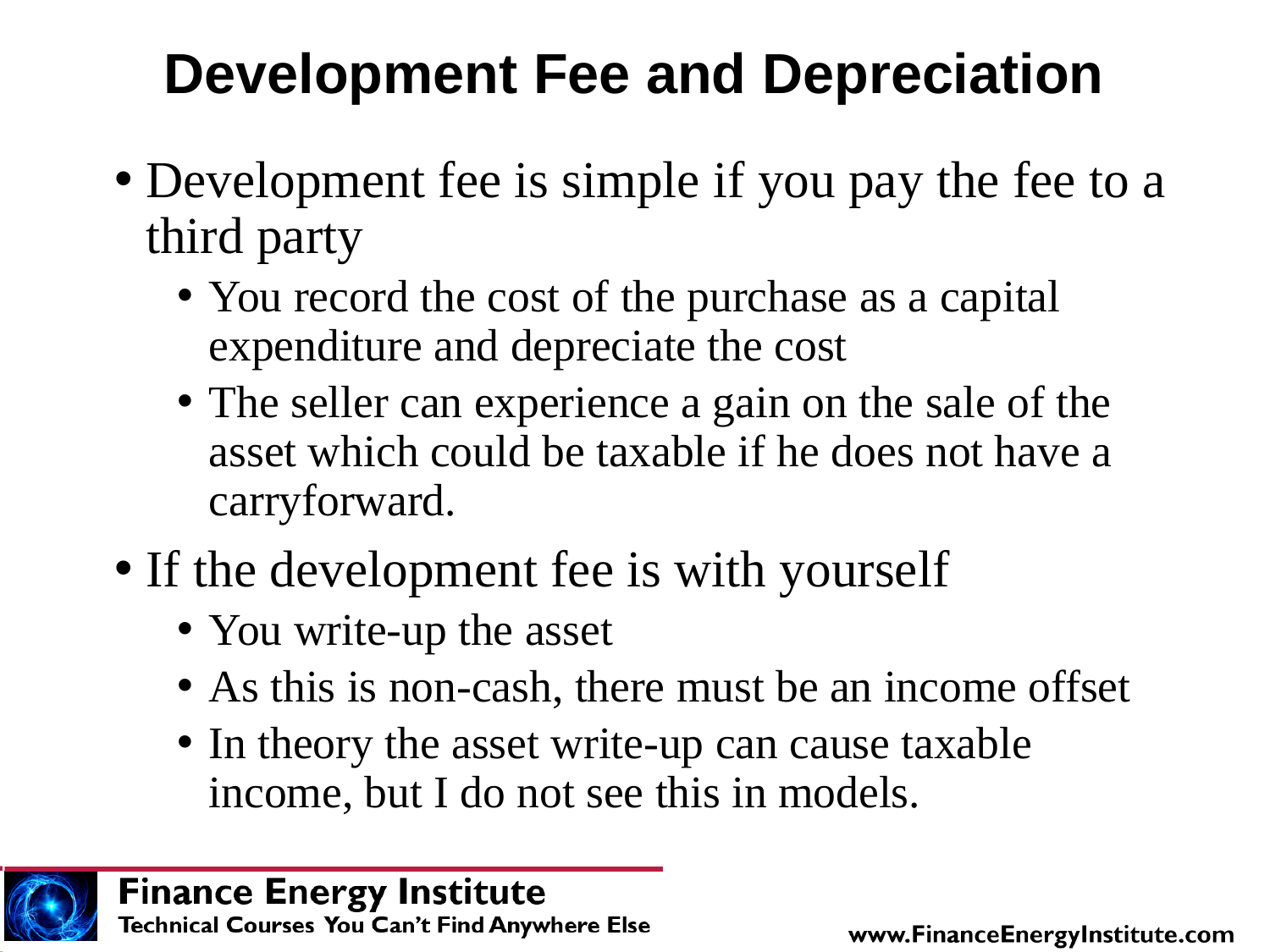

# Development Fee and Depreciation
Development fee is simple if you pay the fee to a third party
You record the cost of the purchase as a capital expenditure and depreciate the cost
The seller can experience a gain on the sale of the asset which could be taxable if he does not have a carryforward.
If the development fee is with yourself
You write-up the asset
As this is non-cash, there must be an income offset
In theory the asset write-up can cause taxable income, but I do not see this in models.